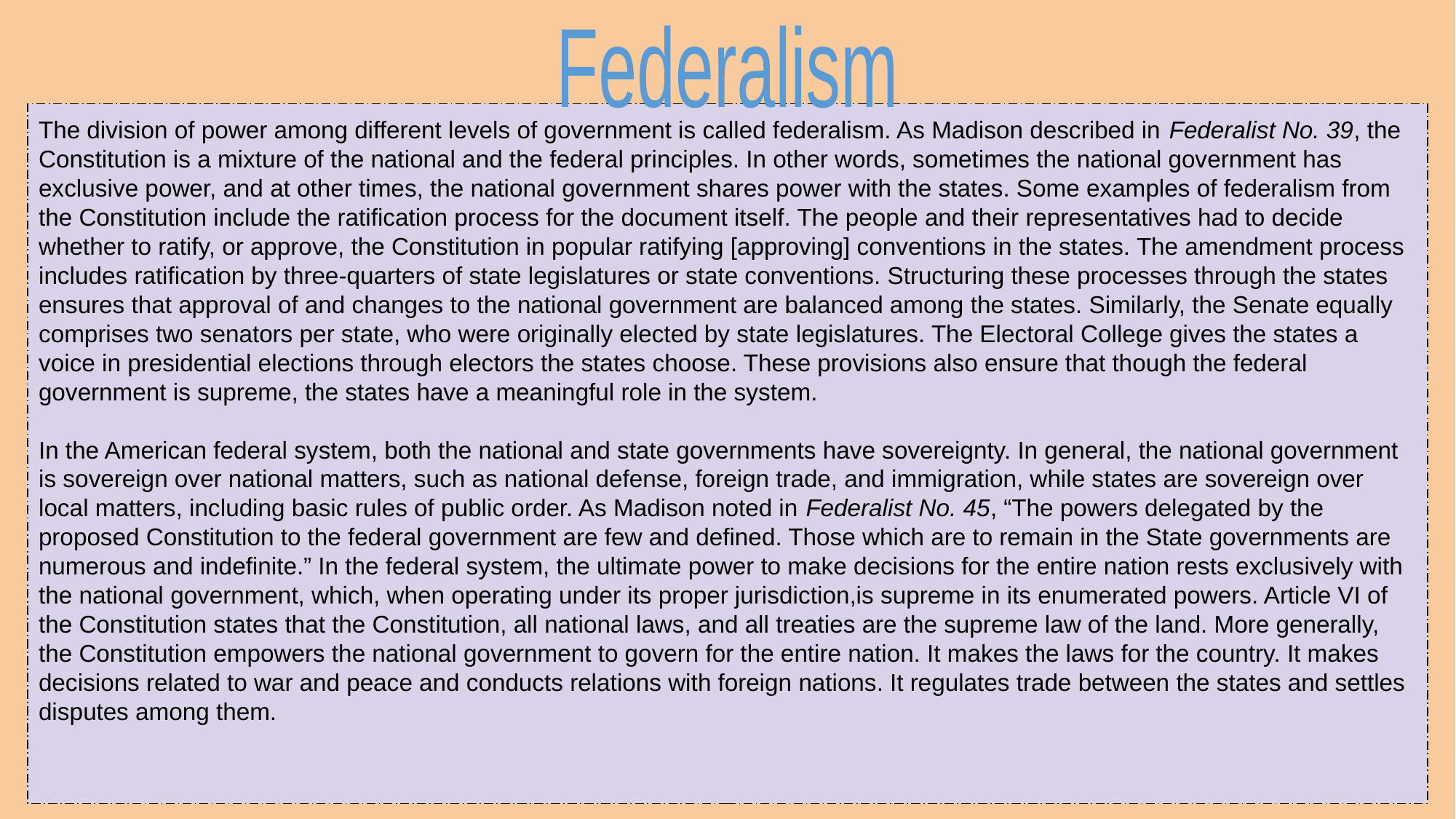

Federalism
The division of power among different levels of government is called federalism. As Madison described in Federalist No. 39, the Constitution is a mixture of the national and the federal principles. In other words, sometimes the national government has exclusive power, and at other times, the national government shares power with the states. Some examples of federalism from the Constitution include the ratification process for the document itself. The people and their representatives had to decide whether to ratify, or approve, the Constitution in popular ratifying [approving] conventions in the states. The amendment process includes ratification by three-quarters of state legislatures or state conventions. Structuring these processes through the states ensures that approval of and changes to the national government are balanced among the states. Similarly, the Senate equally comprises two senators per state, who were originally elected by state legislatures. The Electoral College gives the states a voice in presidential elections through electors the states choose. These provisions also ensure that though the federal government is supreme, the states have a meaningful role in the system.

In the American federal system, both the national and state governments have sovereignty. In general, the national government is sovereign over national matters, such as national defense, foreign trade, and immigration, while states are sovereign over local matters, including basic rules of public order. As Madison noted in Federalist No. 45, “The powers delegated by the proposed Constitution to the federal government are few and defined. Those which are to remain in the State governments are numerous and indefinite.” In the federal system, the ultimate power to make decisions for the entire nation rests exclusively with the national government, which, when operating under its proper jurisdiction,is supreme in its enumerated powers. Article VI of the Constitution states that the Constitution, all national laws, and all treaties are the supreme law of the land. More generally, the Constitution empowers the national government to govern for the entire nation. It makes the laws for the country. It makes decisions related to war and peace and conducts relations with foreign nations. It regulates trade between the states and settles disputes among them.